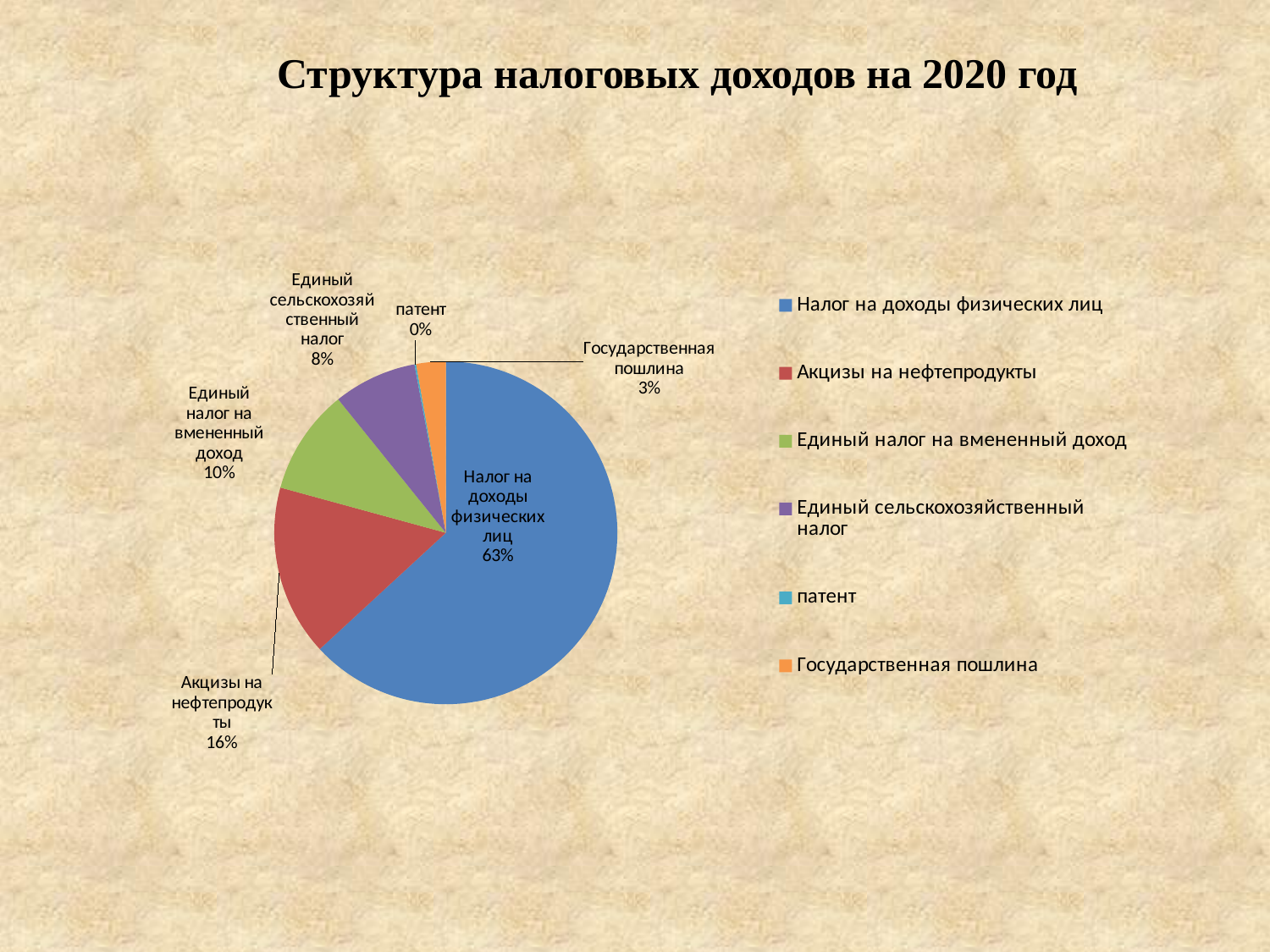

Структура налоговых доходов на 2020 год

### Chart

| Category | План на 2020 год  |
|---|---|
| Налог на доходы физических лиц | 117500.8 |
| Акцизы на нефтепродукты | 30000.0 |
| Единый налог на вмененный доход | 18523.0 |
| Единый сельскохозяйственный налог | 14625.7 |
| патент | 297.0 |
| Государственная пошлина | 5159.0 |

### Chart:

| Category |
|---|